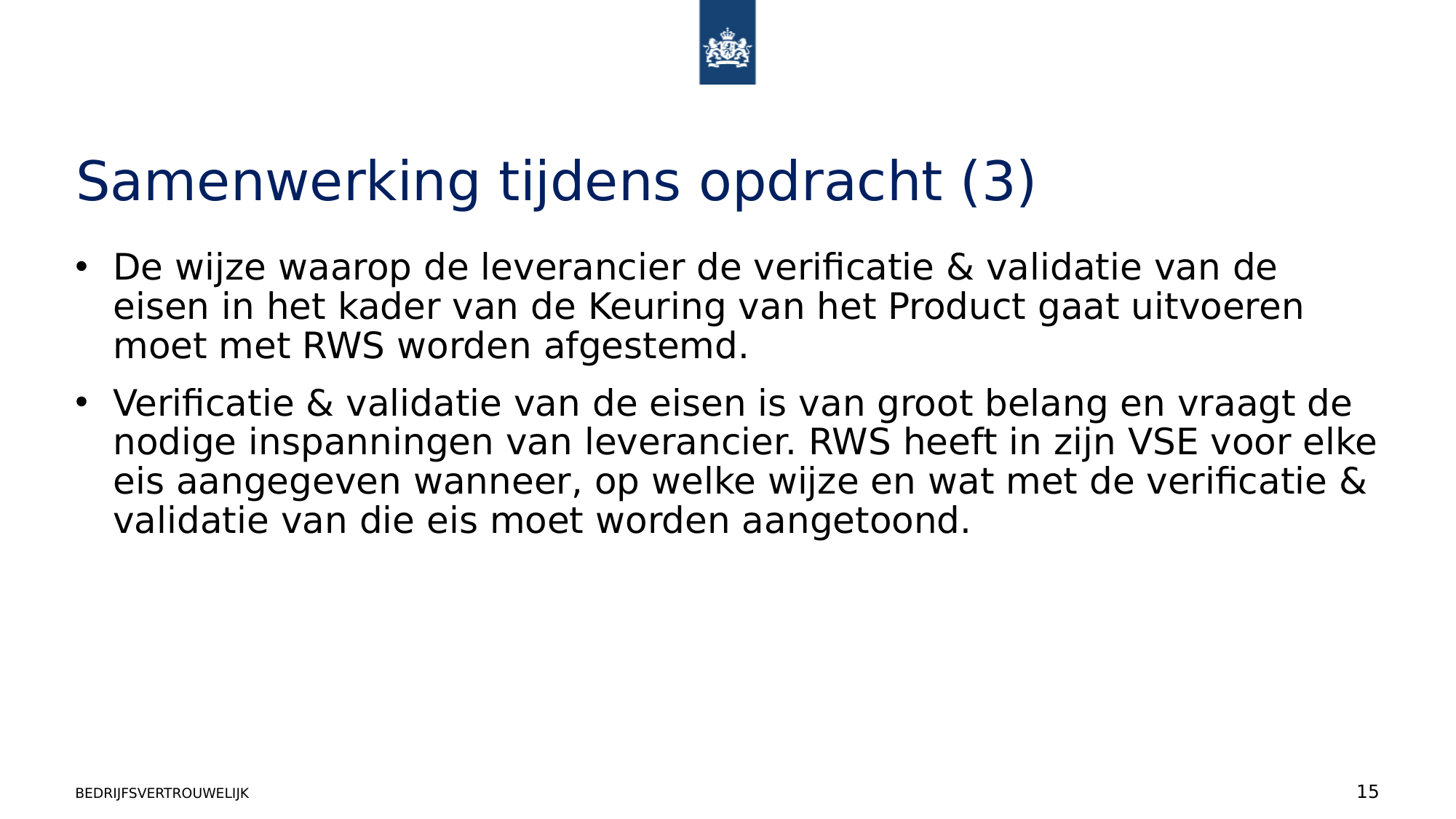

# Samenwerking tijdens opdracht (3)
De wijze waarop de leverancier de verificatie & validatie van de eisen in het kader van de Keuring van het Product gaat uitvoeren moet met RWS worden afgestemd.
Verificatie & validatie van de eisen is van groot belang en vraagt de nodige inspanningen van leverancier. RWS heeft in zijn VSE voor elke eis aangegeven wanneer, op welke wijze en wat met de verificatie & validatie van die eis moet worden aangetoond.
BEDRIJFSVERTROUWELIJK
15